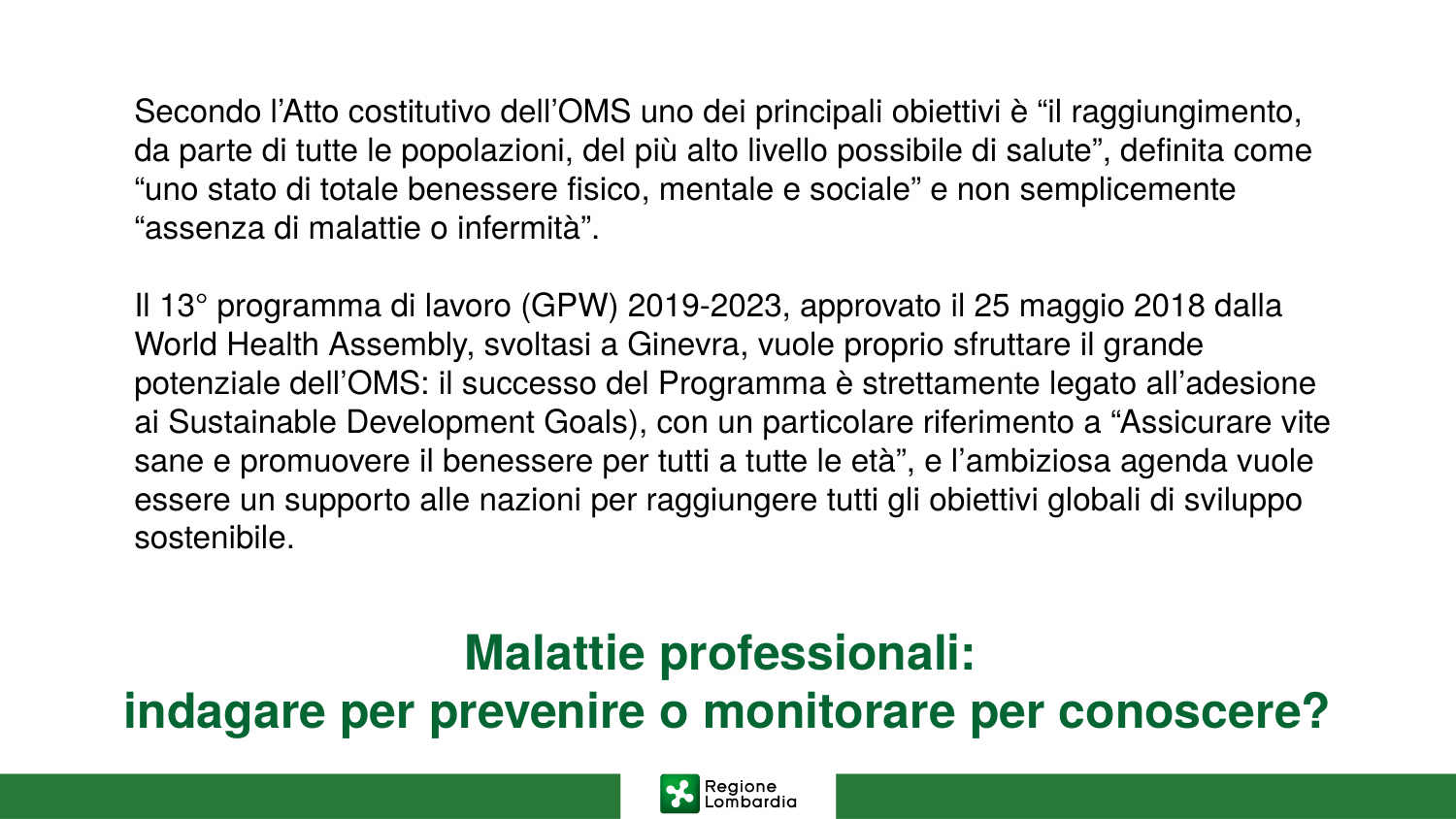

Secondo l’Atto costitutivo dell’OMS uno dei principali obiettivi è “il raggiungimento, da parte di tutte le popolazioni, del più alto livello possibile di salute”, definita come “uno stato di totale benessere fisico, mentale e sociale” e non semplicemente “assenza di malattie o infermità”.

Il 13° programma di lavoro (GPW) 2019-2023, approvato il 25 maggio 2018 dalla World Health Assembly, svoltasi a Ginevra, vuole proprio sfruttare il grande potenziale dell’OMS: il successo del Programma è strettamente legato all’adesione ai Sustainable Development Goals), con un particolare riferimento a “Assicurare vite sane e promuovere il benessere per tutti a tutte le età”, e l’ambiziosa agenda vuole essere un supporto alle nazioni per raggiungere tutti gli obiettivi globali di sviluppo sostenibile.
# Malattie professionali: indagare per prevenire o monitorare per conoscere?